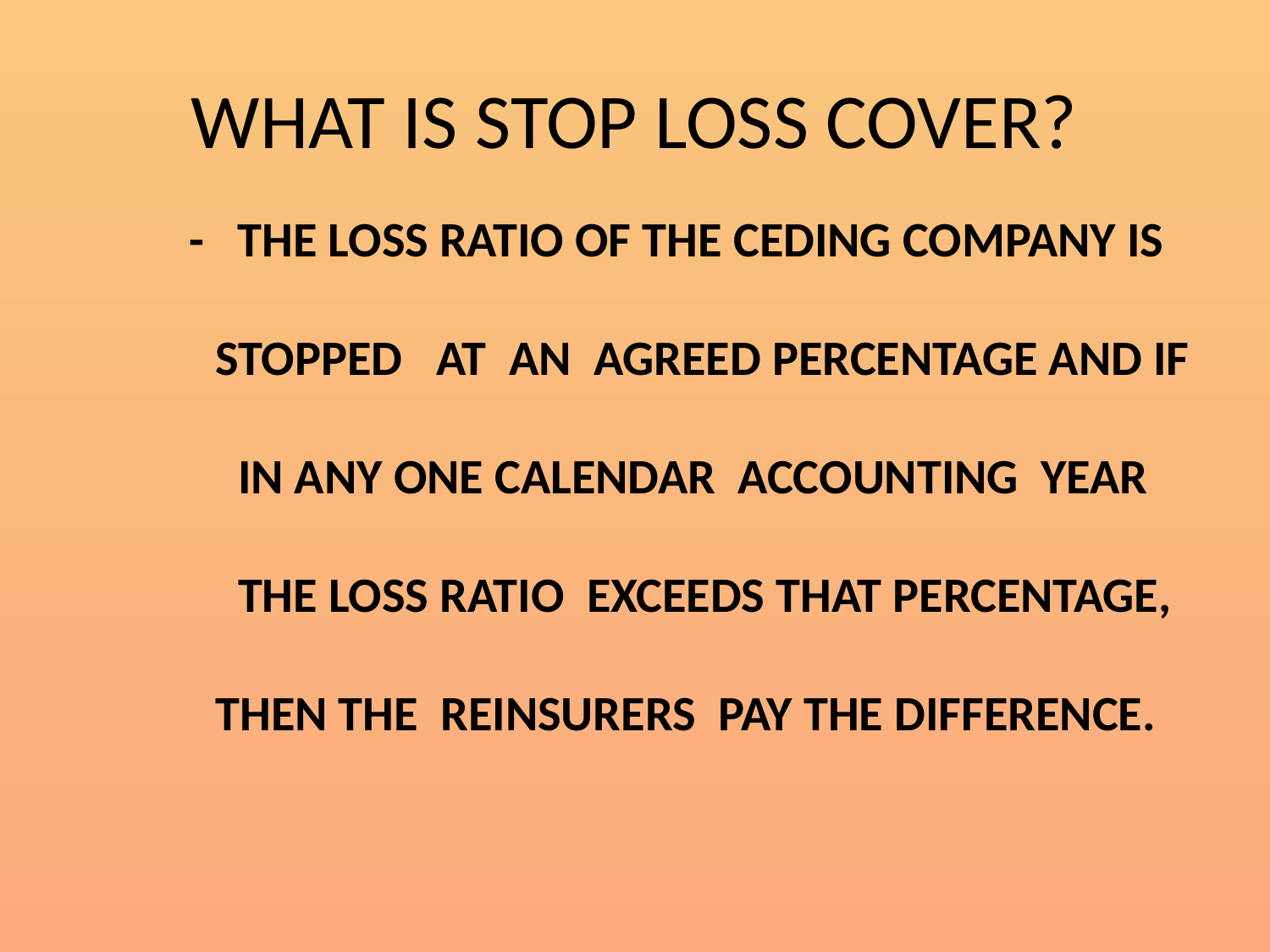

# WHAT IS STOP LOSS COVER?
 -   THE LOSS RATIO OF THE CEDING COMPANY IS

   STOPPED   AT  AN  AGREED PERCENTAGE AND IF

     IN ANY ONE CALENDAR  ACCOUNTING  YEAR

     THE LOSS RATIO  EXCEEDS THAT PERCENTAGE,

   THEN THE  REINSURERS  PAY THE DIFFERENCE.